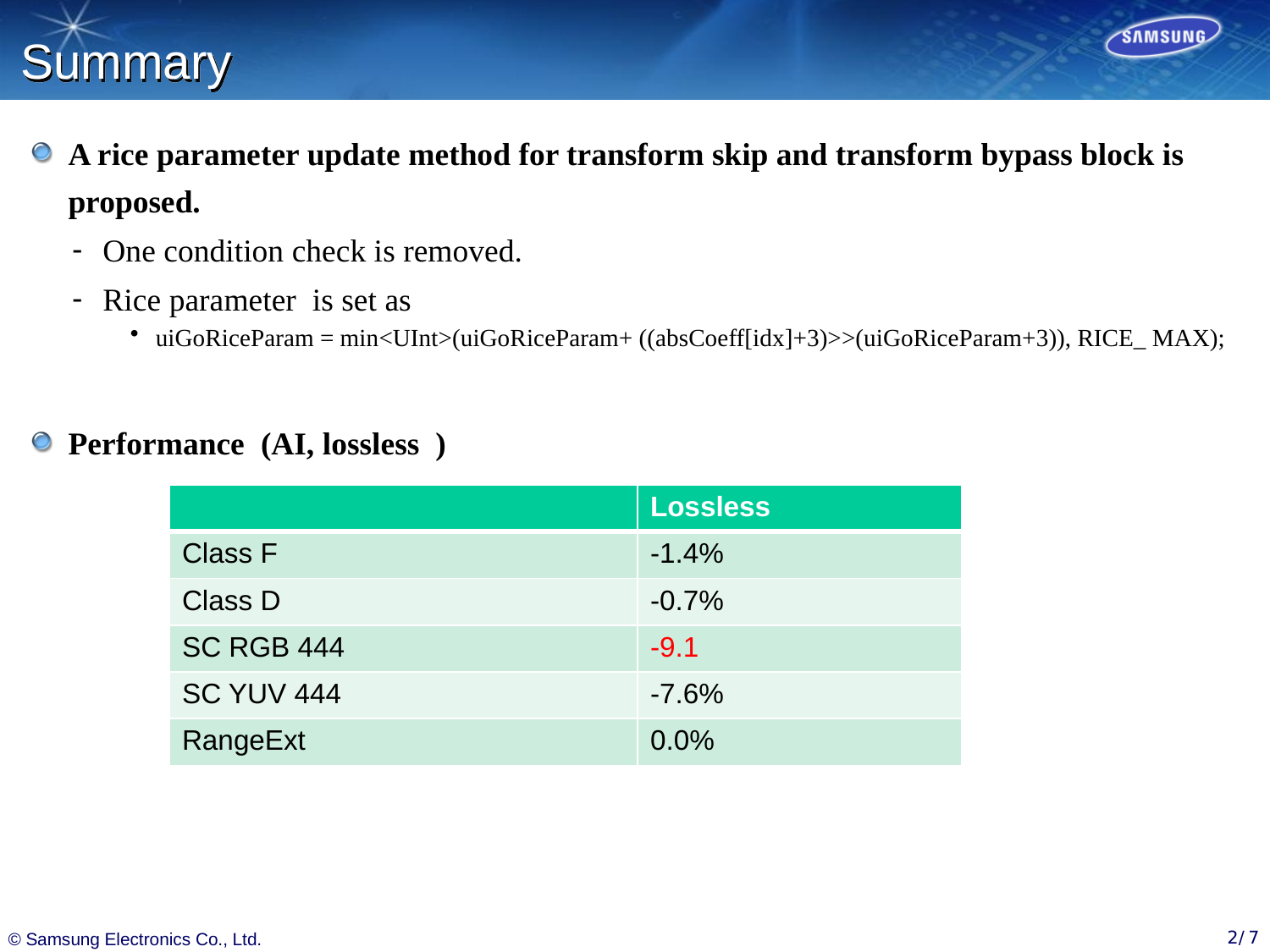

# Summary
A rice parameter update method for transform skip and transform bypass block is proposed.
One condition check is removed.
Rice parameter  is set as
uiGoRiceParam = min<UInt>(uiGoRiceParam+ ((absCoeff[idx]+3)>>(uiGoRiceParam+3)), RICE_ MAX);

Performance  (AI, lossless  )

|  | Lossless |
| --- | --- |
| Class F | -1.4% |
| Class D | -0.7% |
| SC RGB 444 | -9.1 |
| SC YUV 444 | -7.6% |
| RangeExt | 0.0% |